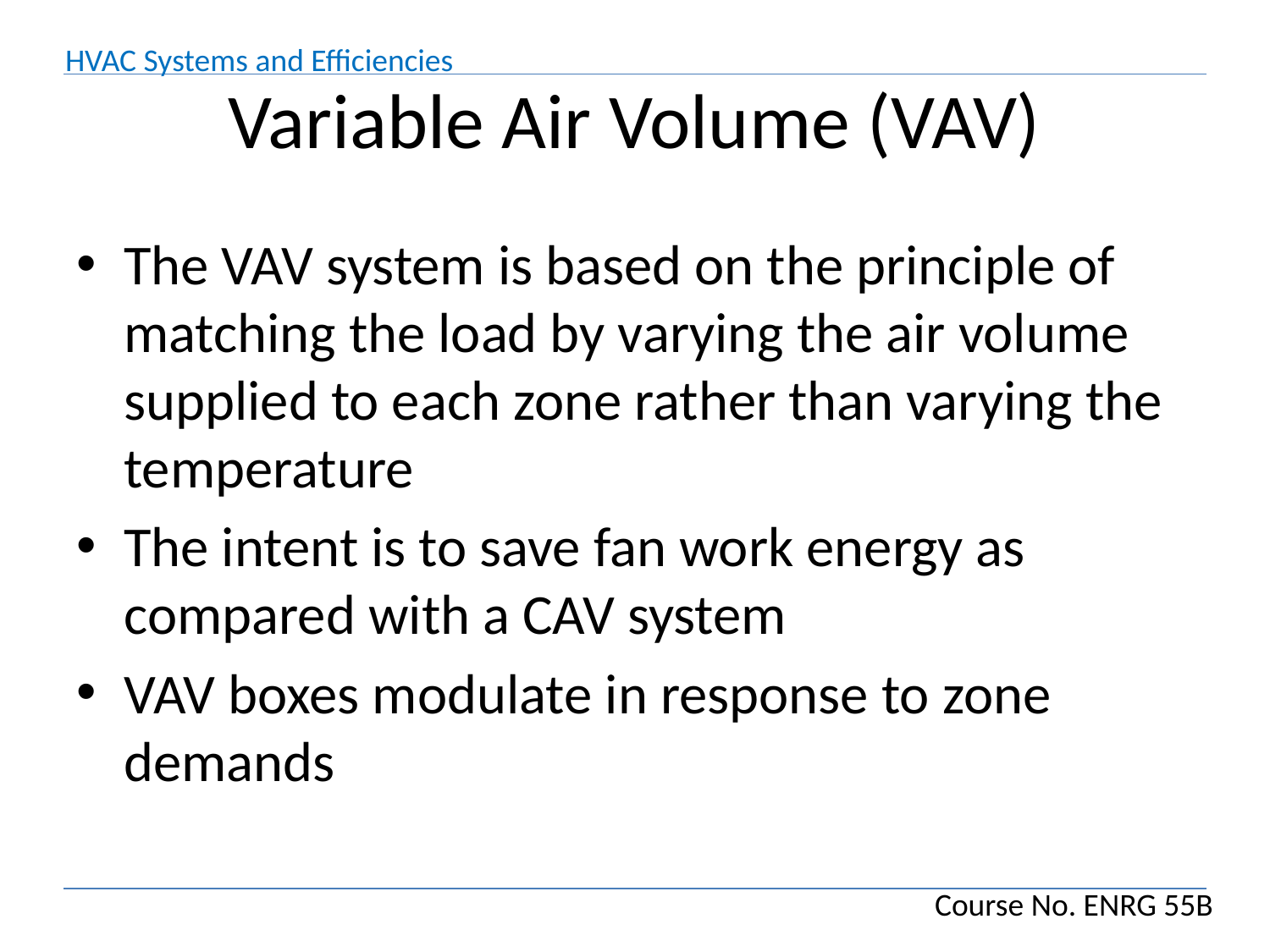

# Variable Air Volume (VAV)
The VAV system is based on the principle of matching the load by varying the air volume supplied to each zone rather than varying the temperature
The intent is to save fan work energy as compared with a CAV system
VAV boxes modulate in response to zone demands